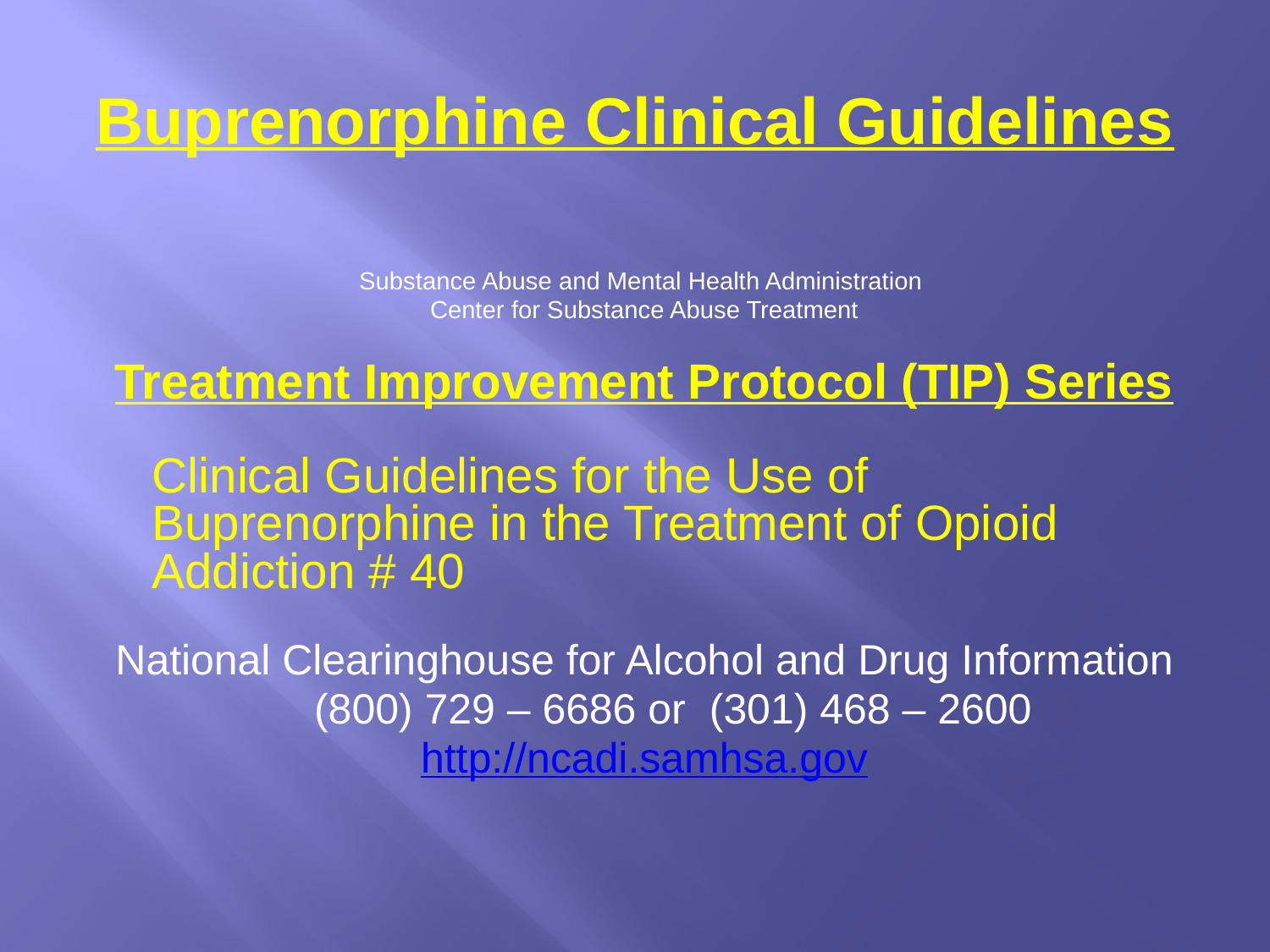

# Buprenorphine Clinical Guidelines
Substance Abuse and Mental Health Administration
Center for Substance Abuse Treatment

Treatment Improvement Protocol (TIP) Series

	Clinical Guidelines for the Use of Buprenorphine in the Treatment of Opioid Addiction # 40

National Clearinghouse for Alcohol and Drug Information
  	(800) 729 – 6686 or  (301) 468 – 2600
http://ncadi.samhsa.gov